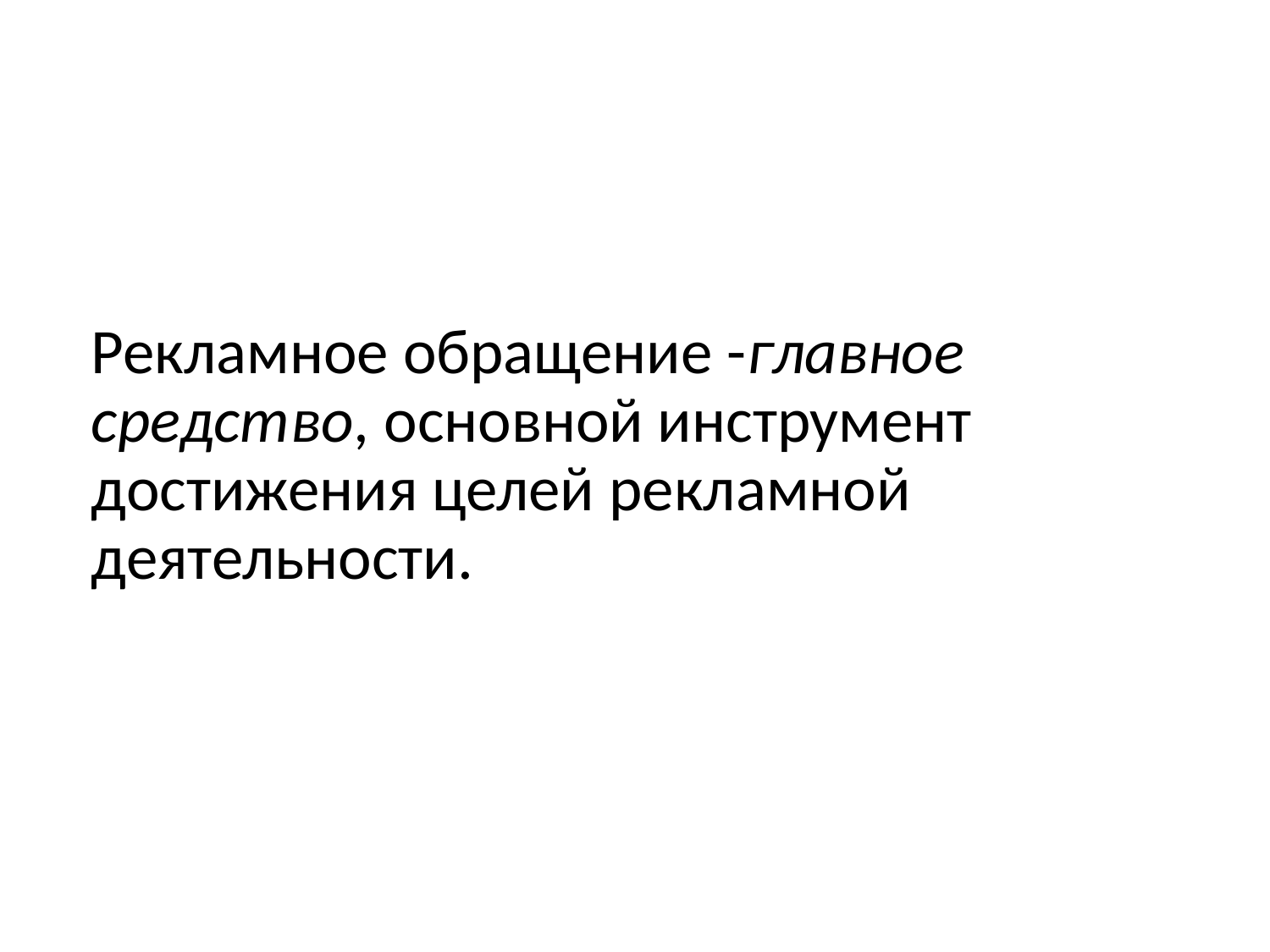

Рекламное обращение -главное средство, основной инструмент достижения целей рекламной деятельности.